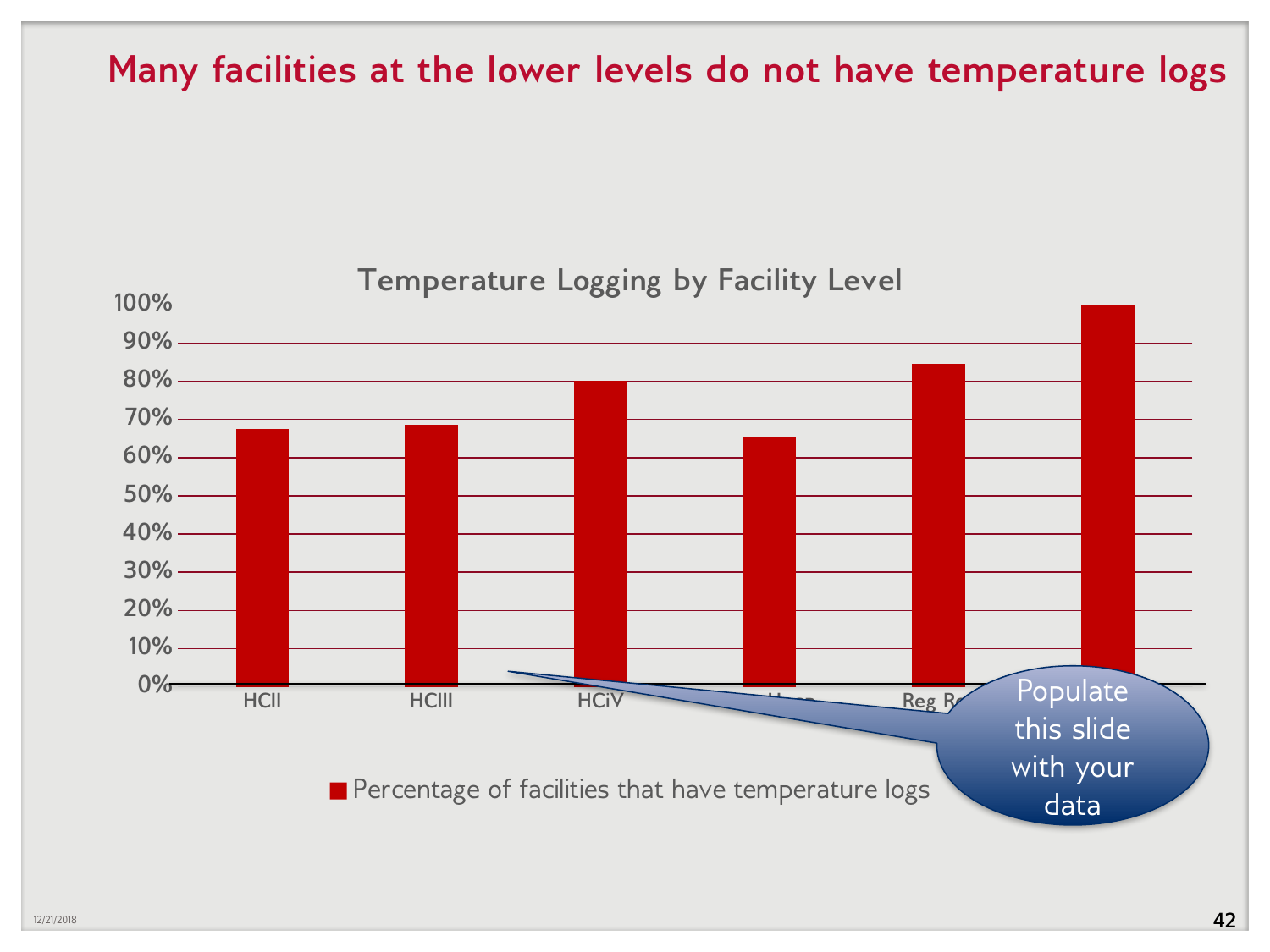

# Many facilities at the lower levels do not have temperature logs

### Chart: Temperature Logging by Facility Level

| Category | Percentage of facilities that have temperature logs |
|---|---|
| HCII | 0.6745823782103022 |
| HCIII | 0.6854340137248772 |
| HCiV | 0.8006535947712418 |
| Gen Hosp | 0.6557881773399015 |
| Reg Ref | 0.8461538461538461 |
| DHO / DVS | 1.0 |
Populate this slide with your data
12/21/2018
42